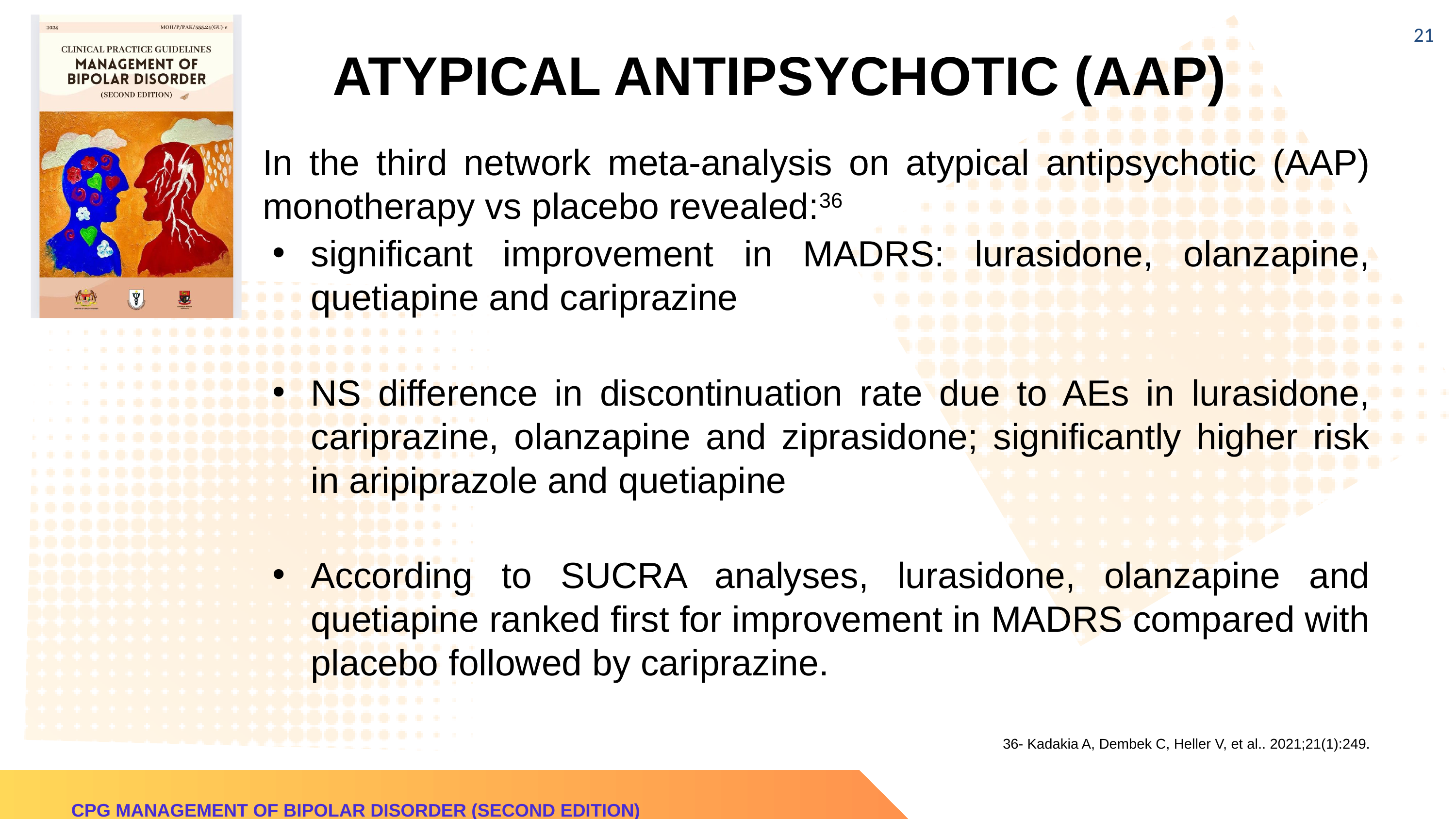

21
ATYPICAL ANTIPSYCHOTIC (AAP)

In the third network meta-analysis on atypical antipsychotic (AAP) monotherapy vs placebo revealed:36
significant improvement in MADRS: lurasidone, olanzapine, quetiapine and cariprazine

NS difference in discontinuation rate due to AEs in lurasidone, cariprazine, olanzapine and ziprasidone; significantly higher risk in aripiprazole and quetiapine

According to SUCRA analyses, lurasidone, olanzapine and quetiapine ranked first for improvement in MADRS compared with placebo followed by cariprazine.

36- Kadakia A, Dembek C, Heller V, et al.. 2021;21(1):249.

CPG MANAGEMENT OF BIPOLAR DISORDER (SECOND EDITION)